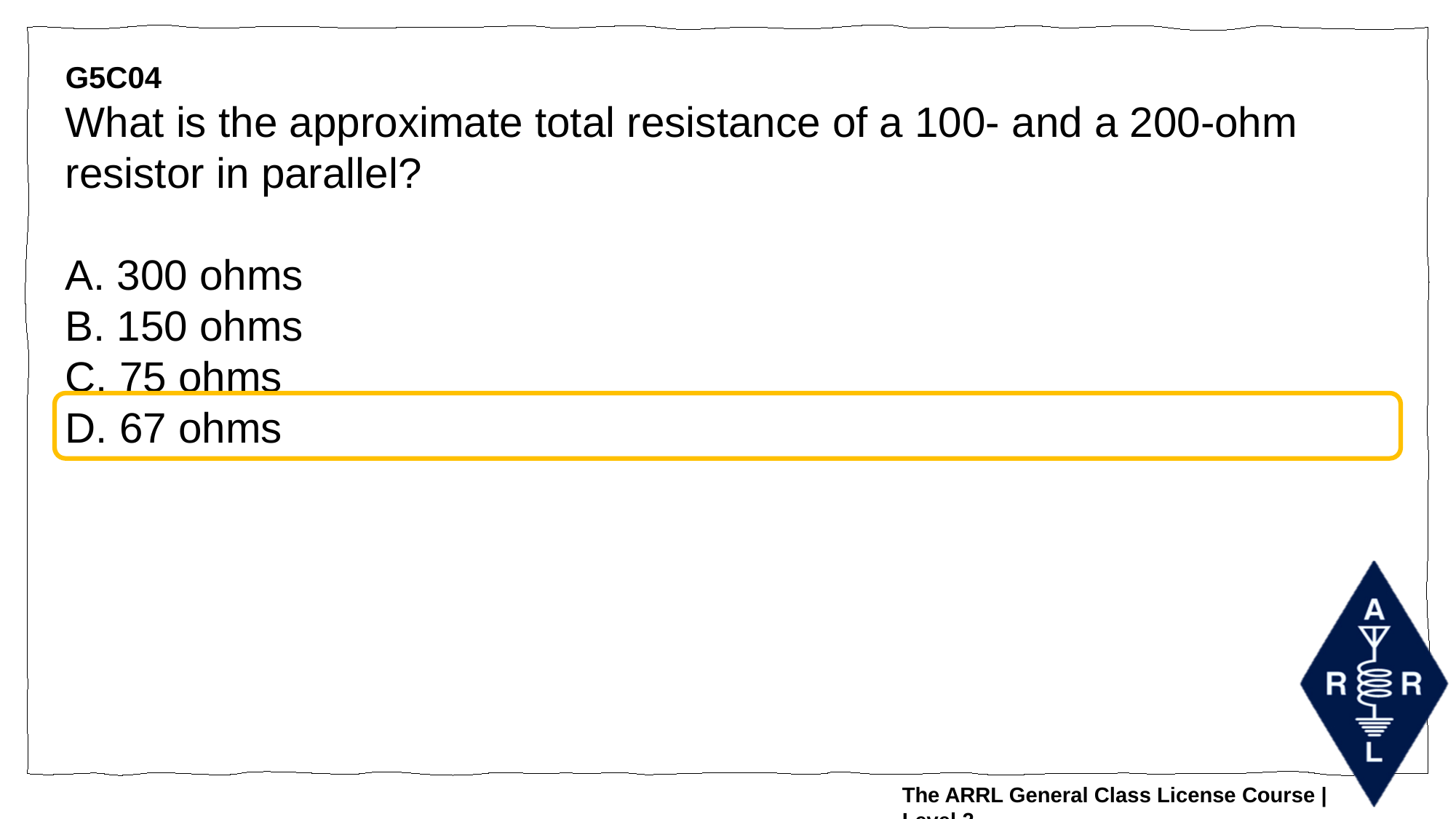

G5C04
What is the approximate total resistance of a 100- and a 200-ohm resistor in parallel?

A. 300 ohms
B. 150 ohms
C. 75 ohms
D. 67 ohms